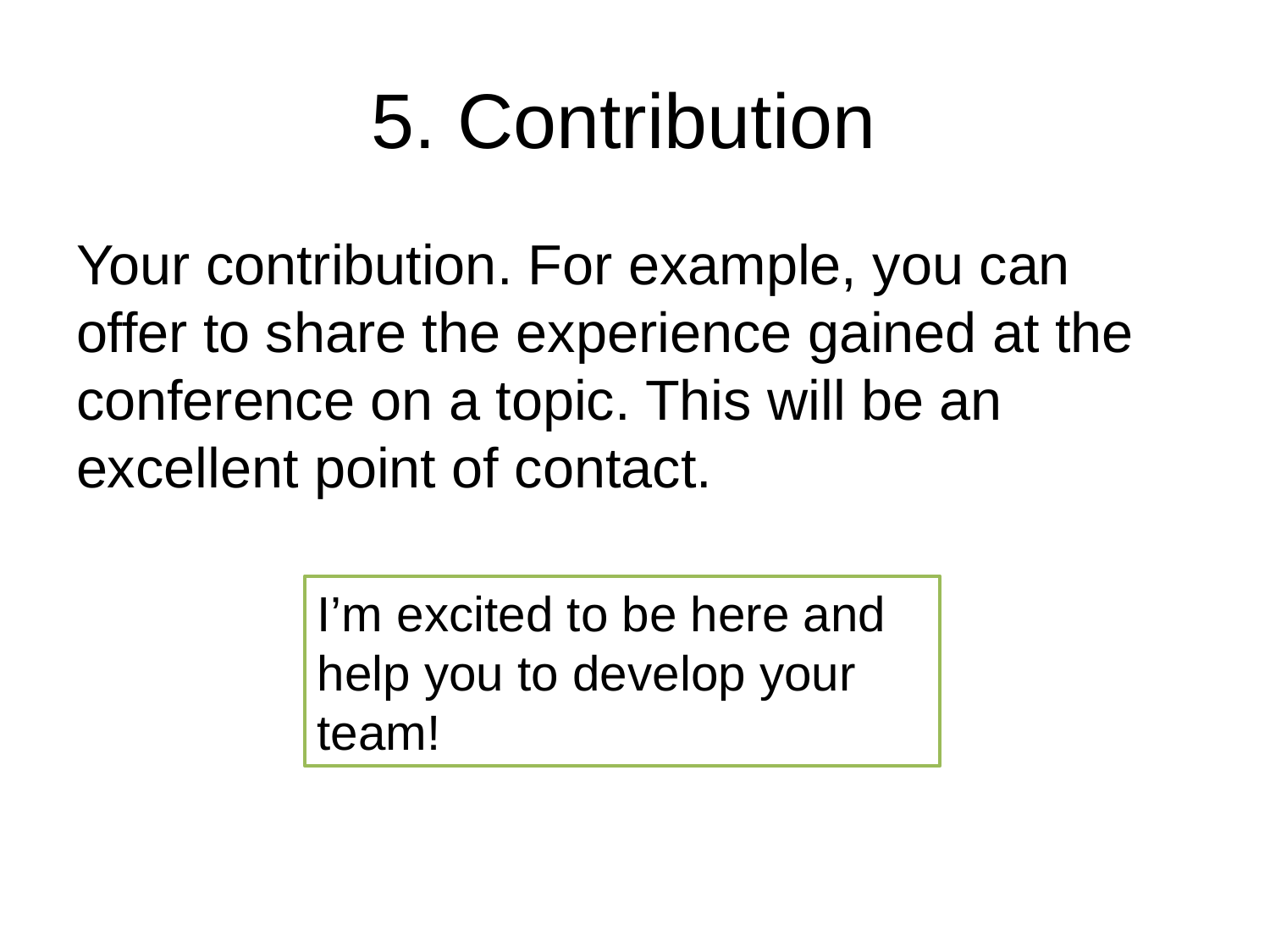

# 5. Contribution
Your contribution. For example, you can offer to share the experience gained at the conference on a topic. This will be an excellent point of contact.
I’m excited to be here and help you to develop your team!